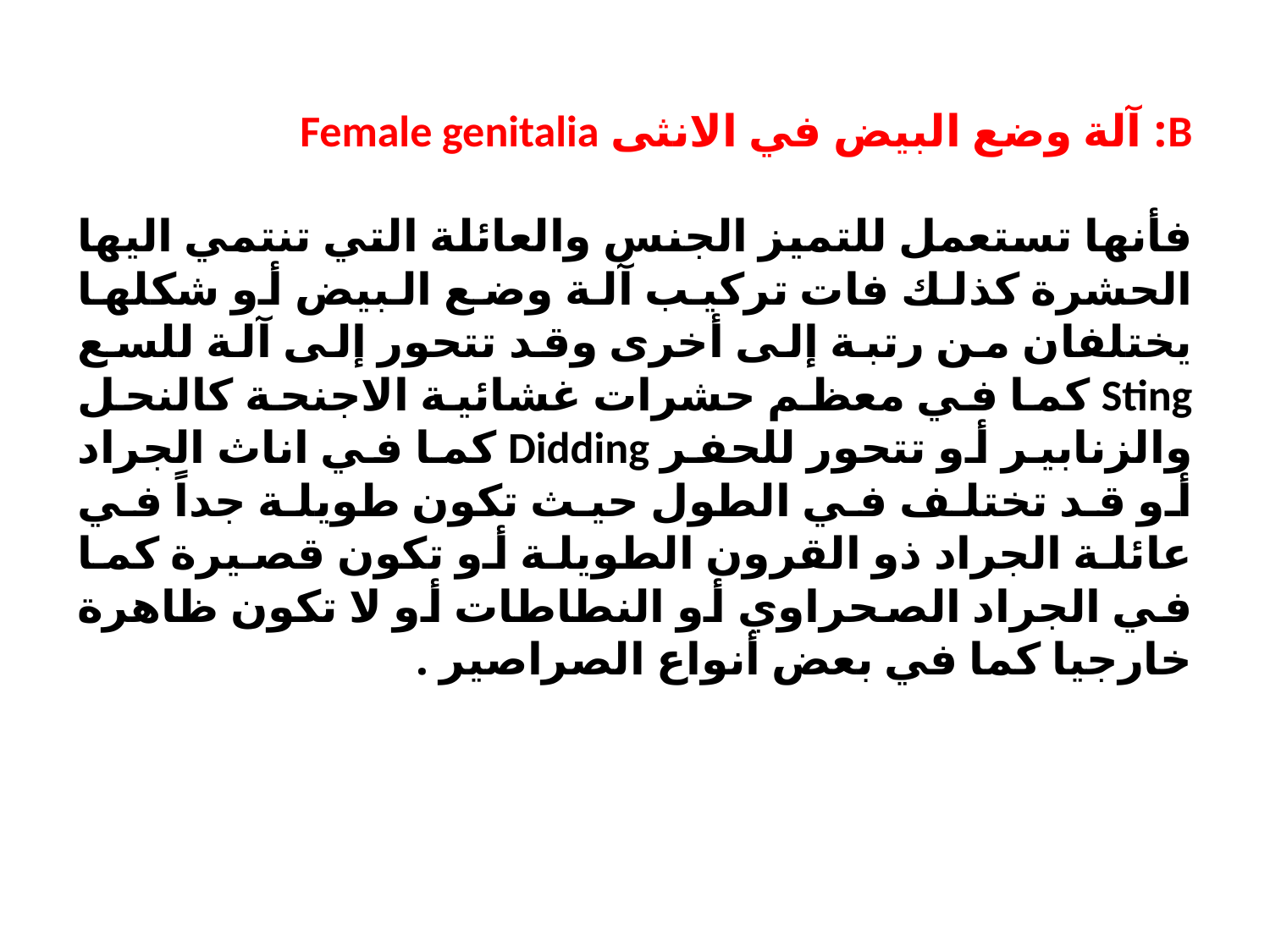

B: آلة وضع البيض في الانثى Female genitalia

فأنها تستعمل للتميز الجنس والعائلة التي تنتمي اليها الحشرة كذلك فات تركيب آلة وضع البيض أو شكلها يختلفان من رتبة إلى أخرى وقد تتحور إلى آلة للسع Sting كما في معظم حشرات غشائية الاجنحة كالنحل والزنابير أو تتحور للحفر Didding كما في اناث الجراد أو قد تختلف في الطول حيث تكون طويلة جداً في عائلة الجراد ذو القرون الطويلة أو تكون قصيرة كما في الجراد الصحراوي أو النطاطات أو لا تكون ظاهرة خارجيا كما في بعض أنواع الصراصير .